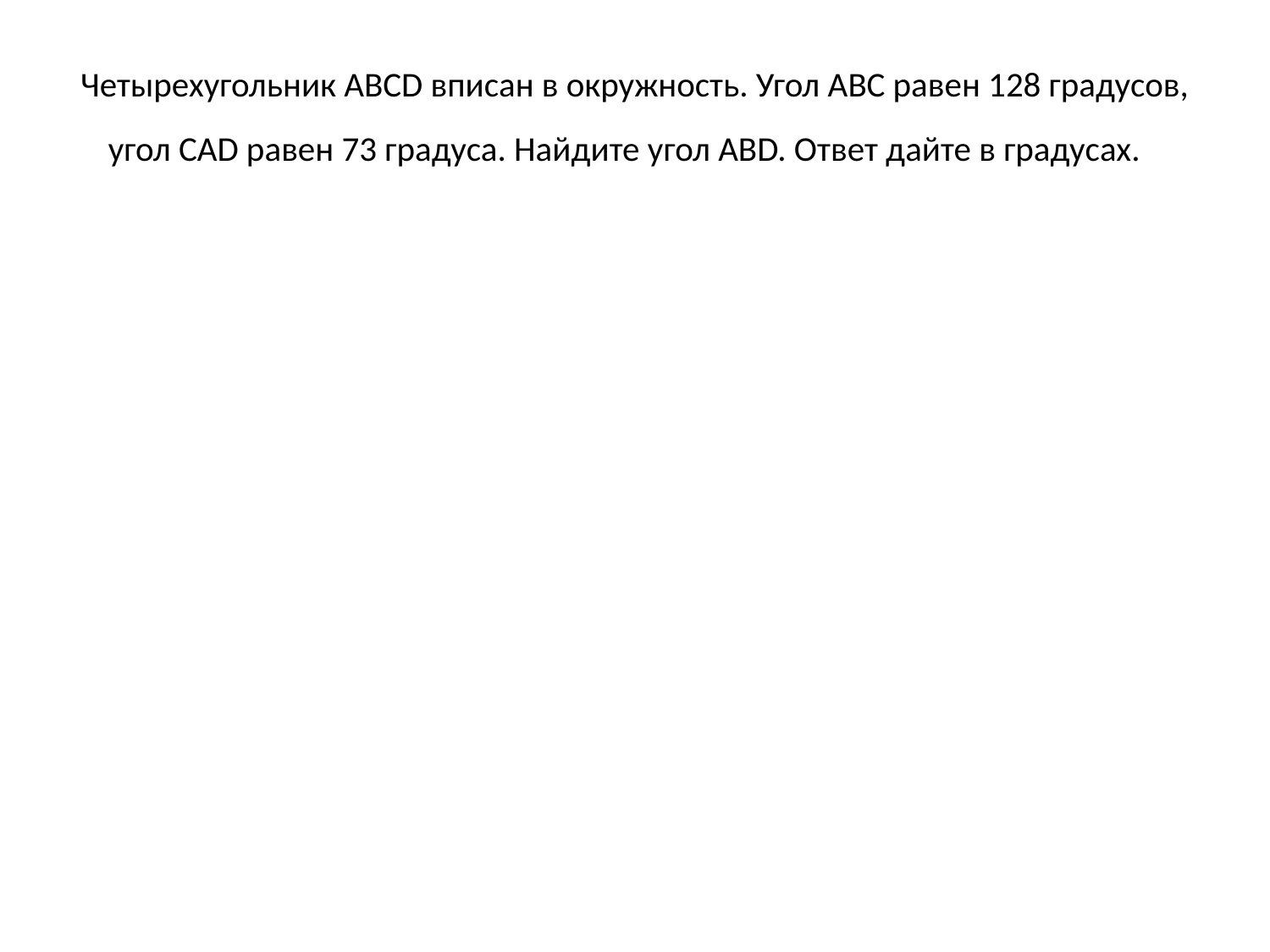

# Четырехугольник ABCD вписан в окружность. Угол АВС равен 128 градусов, угол CAD равен 73 градуса. Найдите угол ABD. Ответ дайте в градусах.